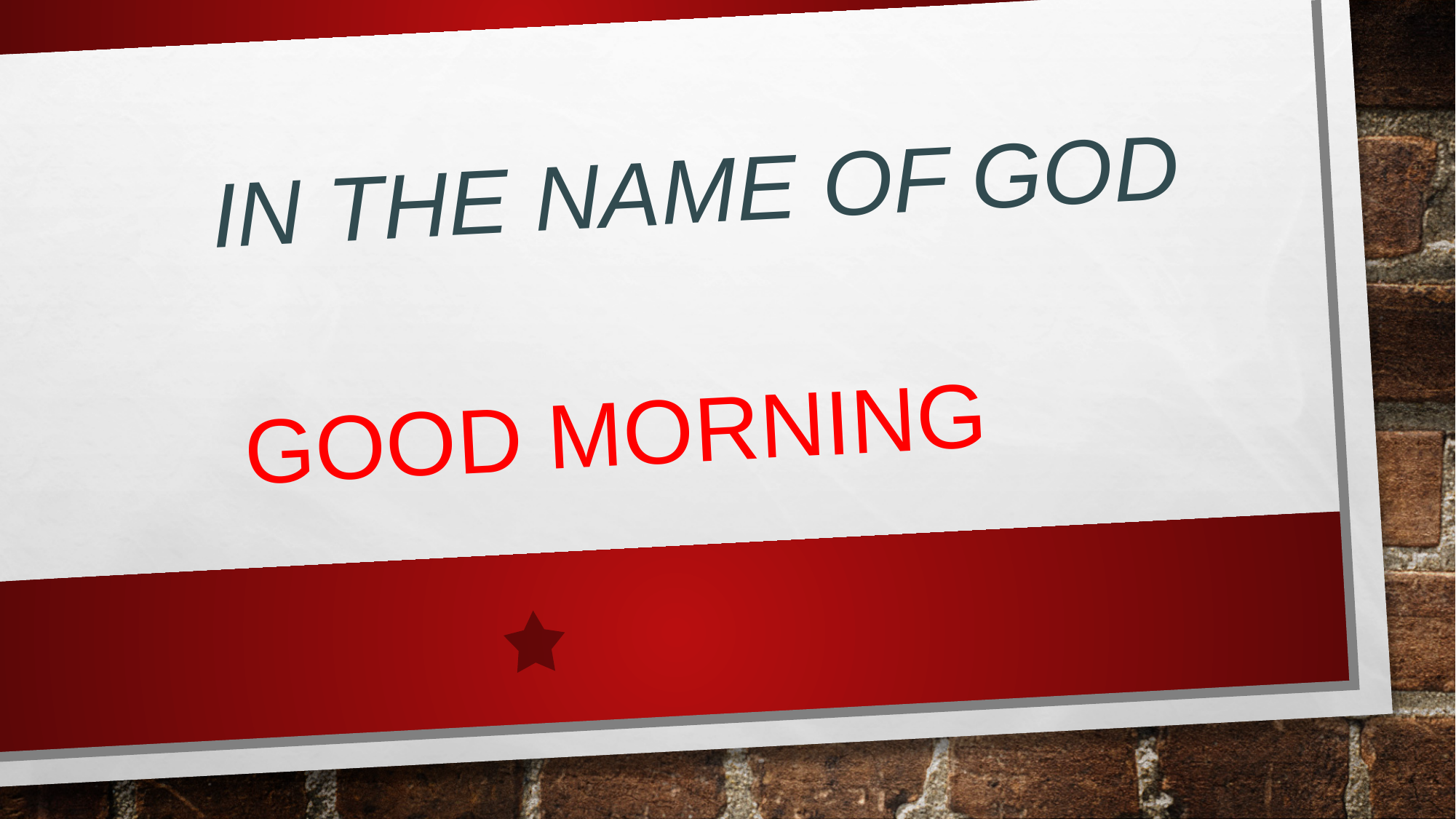

# IN THE NAME OF GOD
GOOD MORNING